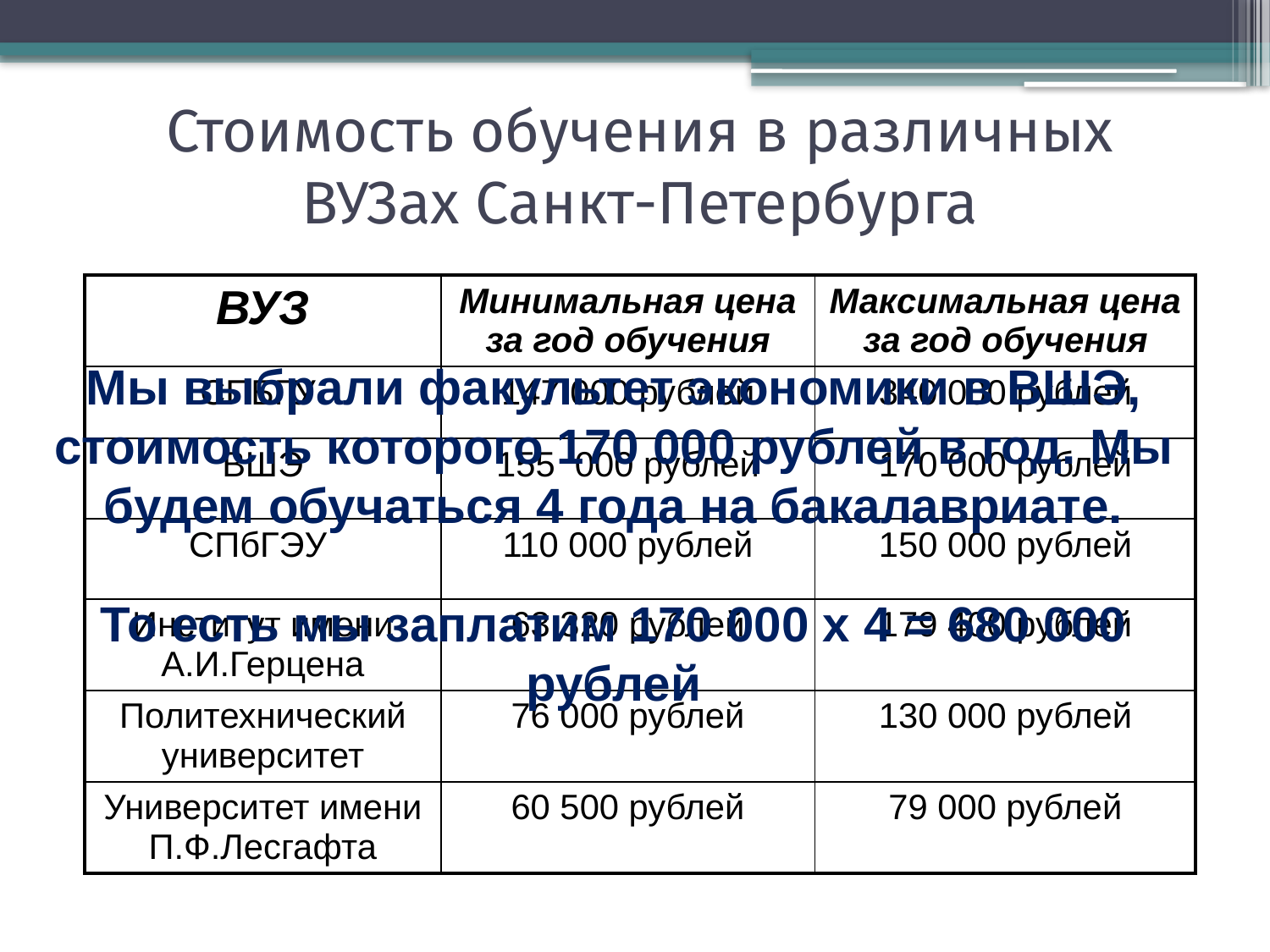

# Стоимость обучения в различных ВУЗах Санкт-Петербурга
| ВУЗ | Минимальная цена за год обучения | Максимальная цена за год обучения |
| --- | --- | --- |
| СПБГУ | 147 000 рублей | 340 000 рублей |
| ВШЭ | 155  000 рублей | 170 000 рублей |
| СПбГЭУ | 110 000 рублей | 150 000 рублей |
| Институт имени А.И.Герцена | 63 320 рублей | 179 400 рублей |
| Политехнический университет | 76 000 рублей | 130 000 рублей |
| Университет имени П.Ф.Лесгафта | 60 500 рублей | 79 000 рублей |
Мы выбрали факультет экономики в ВШЭ, стоимость которого 170 000 рублей в год. Мы будем обучаться 4 года на бакалавриате.

То есть мы заплатим 170 000 х 4 = 680 000 рублей